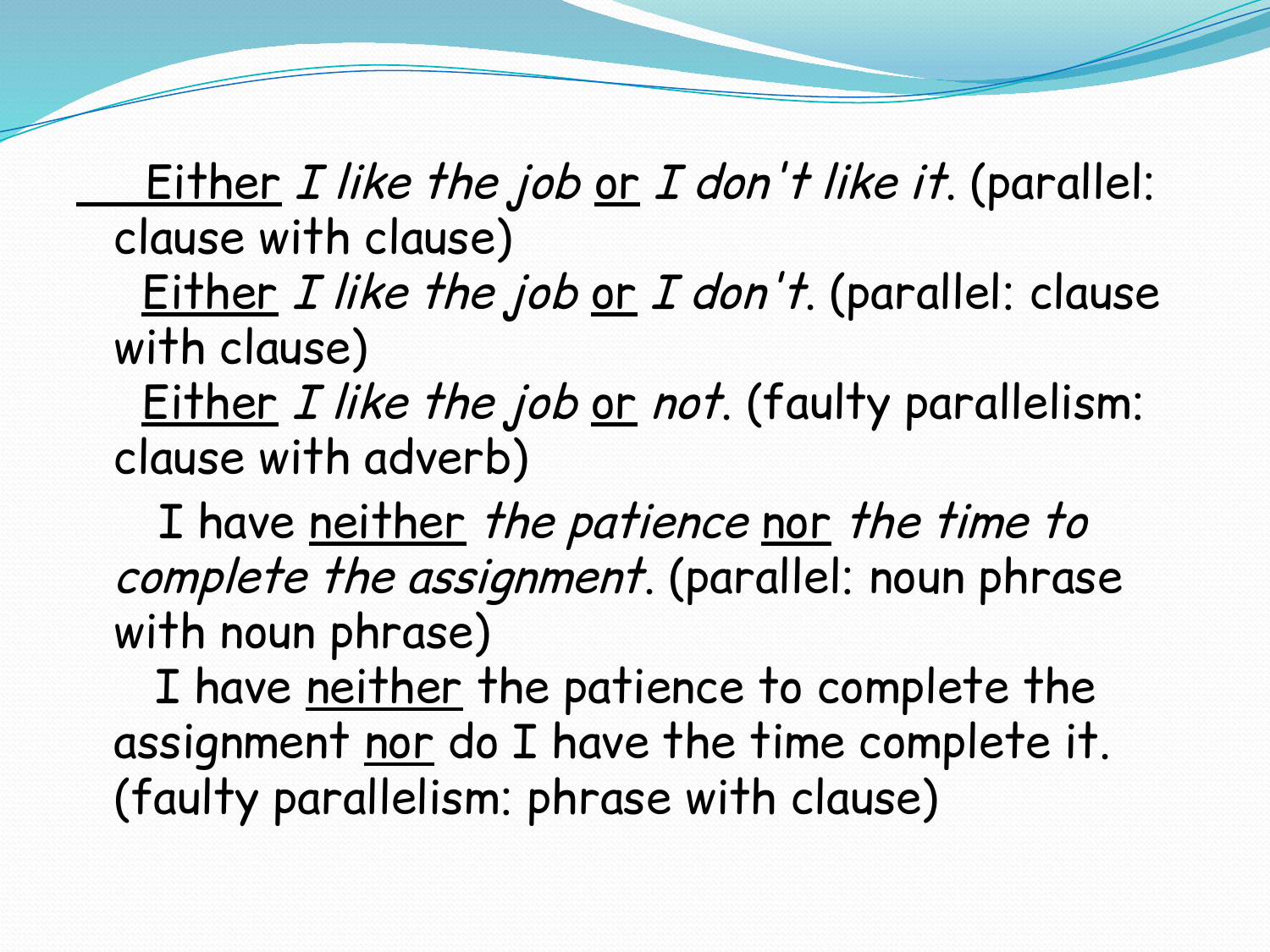

Either I like the job or I don't like it. (parallel: clause with clause) 
  Either I like the job or I don't. (parallel: clause with clause) 
  Either I like the job or not. (faulty parallelism: clause with adverb)
      I have neither the patience nor the time to complete the assignment. (parallel: noun phrase with noun phrase) 
   I have neither the patience to complete the assignment nor do I have the time complete it. (faulty parallelism: phrase with clause)